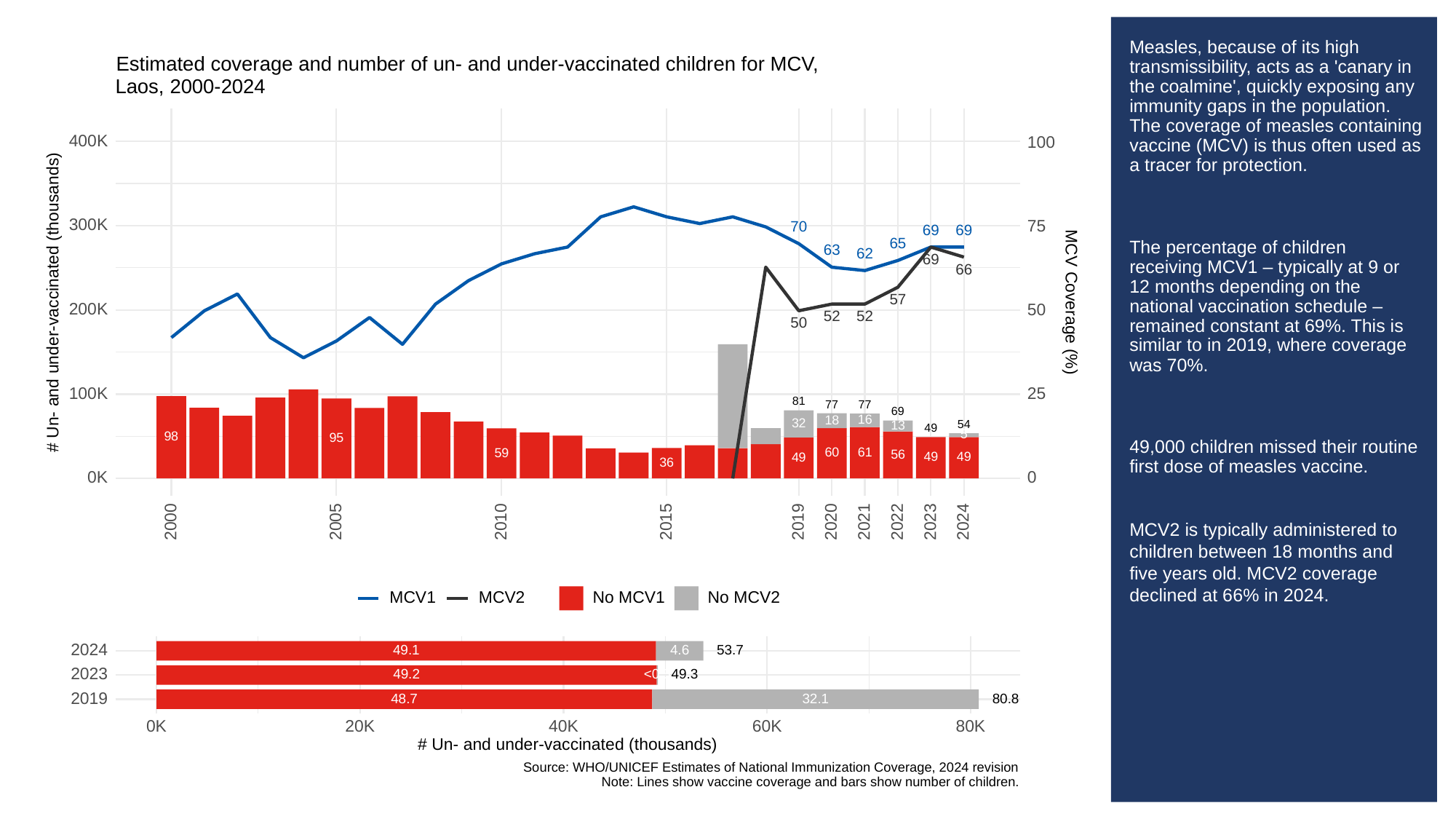

# Measles, because of its high transmissibility, acts as a 'canary in the coalmine', quickly exposing any immunity gaps in the population. The coverage of measles containing vaccine (MCV) is thus often used as a tracer for protection.

The percentage of children receiving MCV1 – typically at 9 or 12 months depending on the national vaccination schedule – remained constant at 69%. This is similar to in 2019, where coverage was 70%.

49,000 children missed their routine first dose of measles vaccine.

MCV2 is typically administered to children between 18 months and five years old. MCV2 coverage declined at 66% in 2024.

Estimated coverage and number of un- and under-vaccinated children for MCV,
Laos, 2000-2024

400K
100

300K
75
70
69
69

65
63

62
69
66

# Un- and under-vaccinated (thousands)
MCV Coverage (%)
57
200K
50

52
52
50

100K
25

81

77
77
69

16

18
32

54
13

49

5

98

95

61

60
59
56

49
49
49
36
0K
0

2023
2000
2005
2010
2015
2019
2020
2021
2022
2024

MCV1
MCV2
No MCV1
No MCV2

2024
53.7
49.1
4.6

2023
49.3
49.2
<0.5

2019
32.1
48.7
80.8

0K
20K
40K
60K
80K
# Un- and under-vaccinated (thousands)
Source: WHO/UNICEF Estimates of National Immunization Coverage, 2024 revision
Note: Lines show vaccine coverage and bars show number of children.